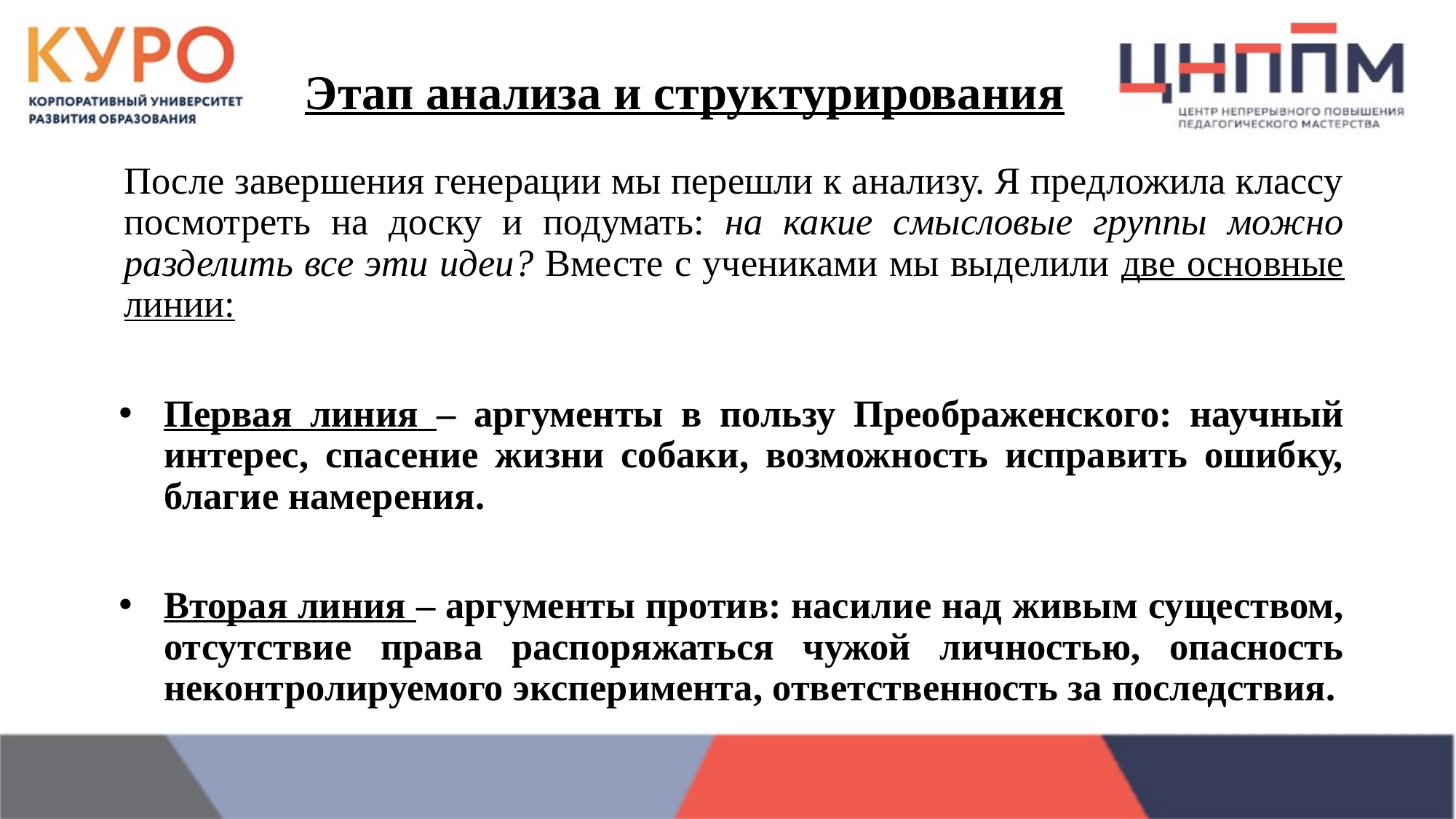

# Этап анализа и структурирования
После завершения генерации мы перешли к анализу. Я предложила классу посмотреть на доску и подумать: на какие смысловые группы можно разделить все эти идеи? Вместе с учениками мы выделили две основные линии:

Первая линия – аргументы в пользу Преображенского: научный интерес, спасение жизни собаки, возможность исправить ошибку, благие намерения.

Вторая линия – аргументы против: насилие над живым существом, отсутствие права распоряжаться чужой личностью, опасность неконтролируемого эксперимента, ответственность за последствия.